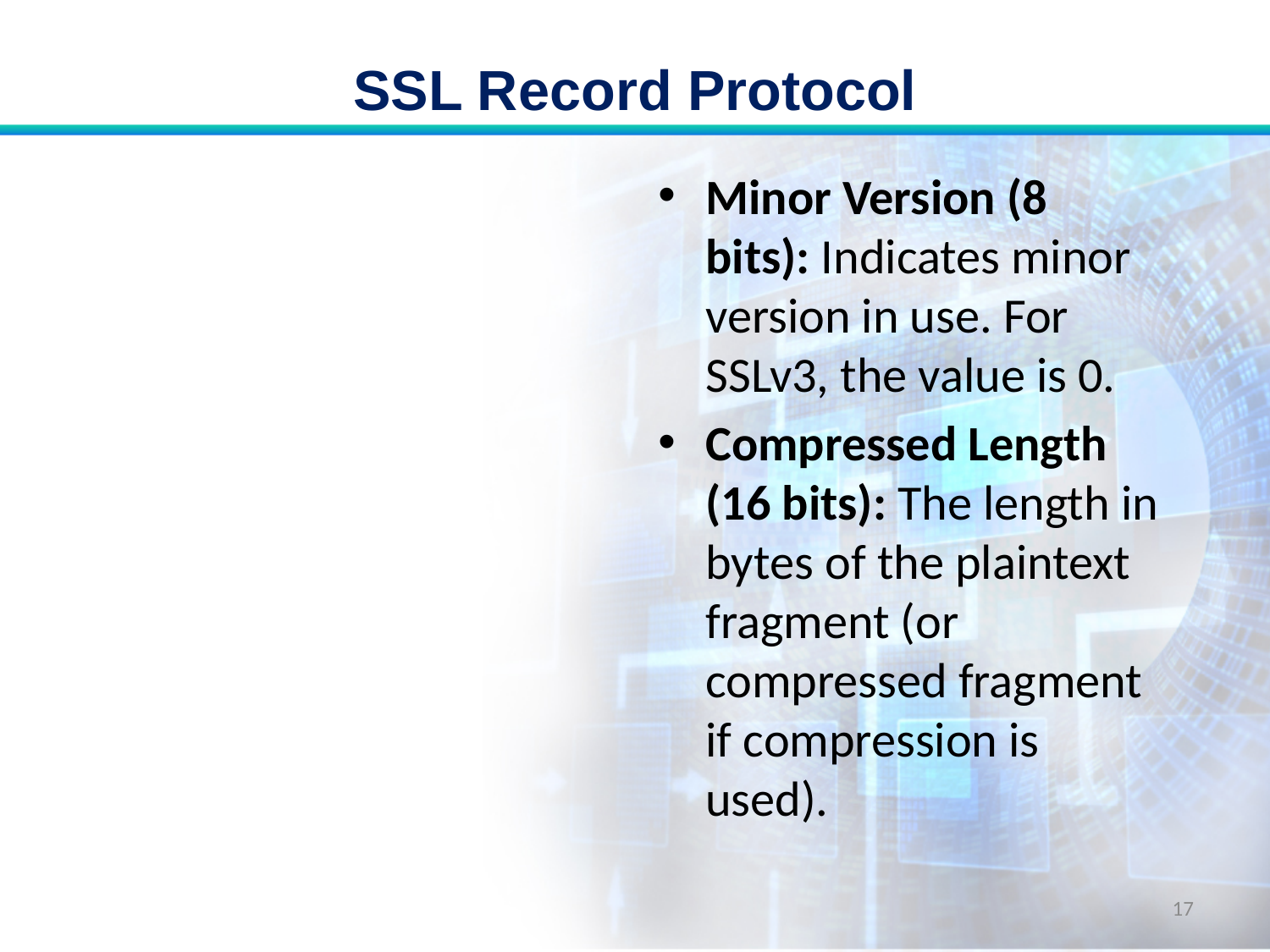

# SSL Record Protocol
Minor Version (8 bits): Indicates minor version in use. For SSLv3, the value is 0.
Compressed Length (16 bits): The length in bytes of the plaintext fragment (or compressed fragment if compression is used).
17